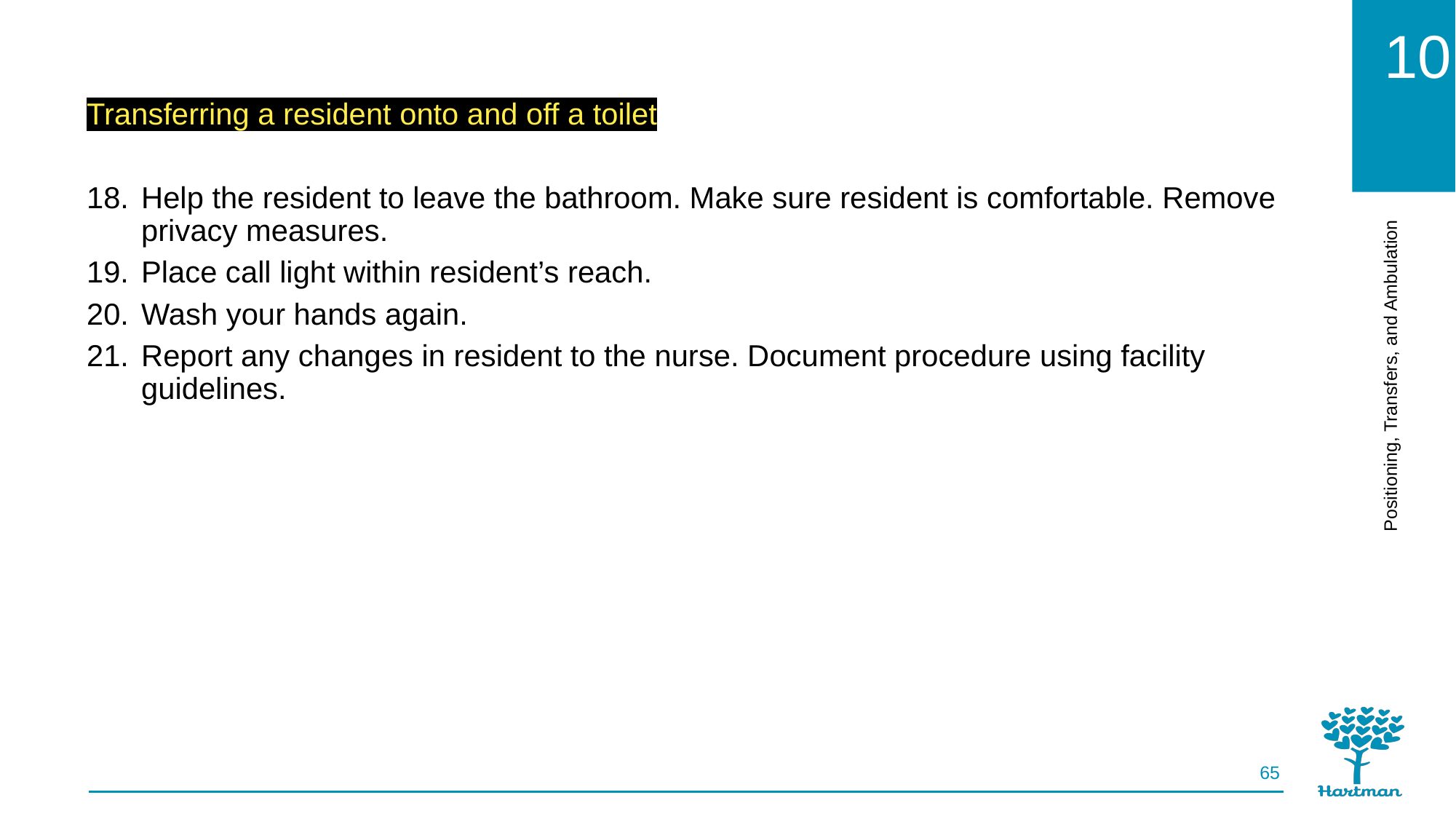

Transferring a resident onto and off a toilet

Help the resident to leave the bathroom. Make sure resident is comfortable. Remove privacy measures.
Place call light within resident’s reach.
Wash your hands again.
Report any changes in resident to the nurse. Document procedure using facility guidelines.

65